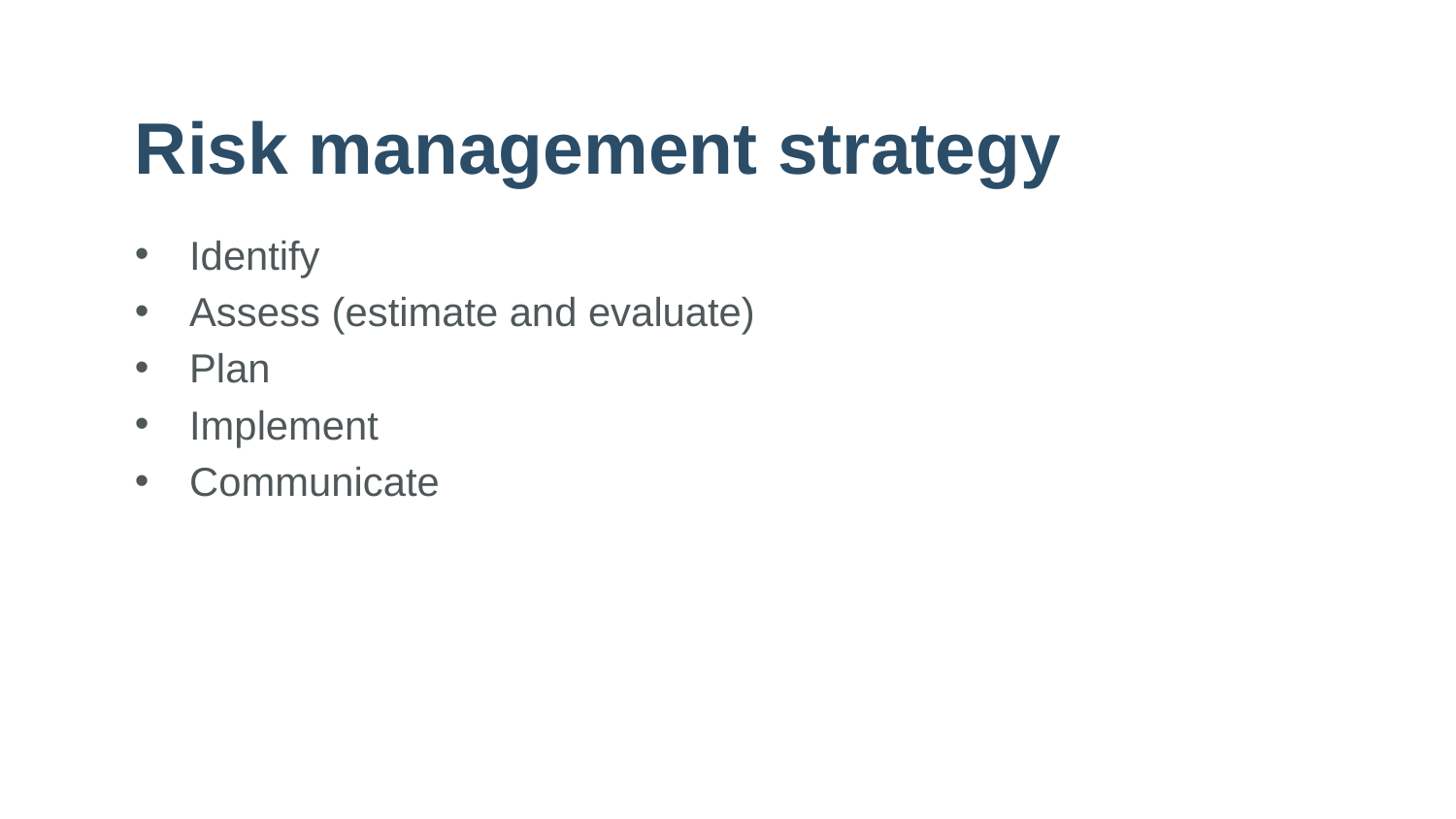

# Risk management strategy
Identify
Assess (estimate and evaluate)
Plan
Implement
Communicate